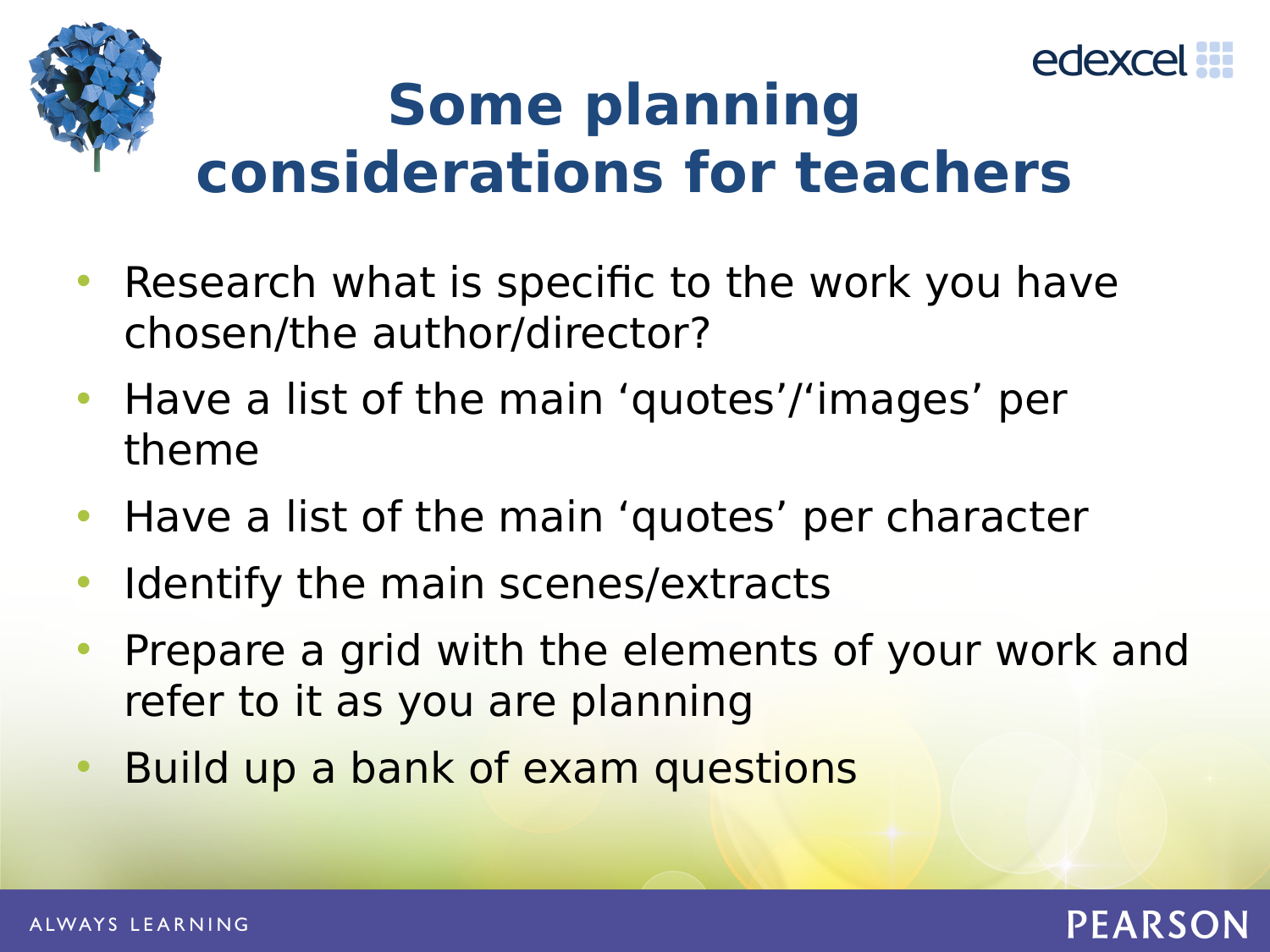

# Some planning considerations for teachers
Research what is specific to the work you have chosen/the author/director?
Have a list of the main ‘quotes’/‘images’ per theme
Have a list of the main ‘quotes’ per character
Identify the main scenes/extracts
Prepare a grid with the elements of your work and refer to it as you are planning
Build up a bank of exam questions